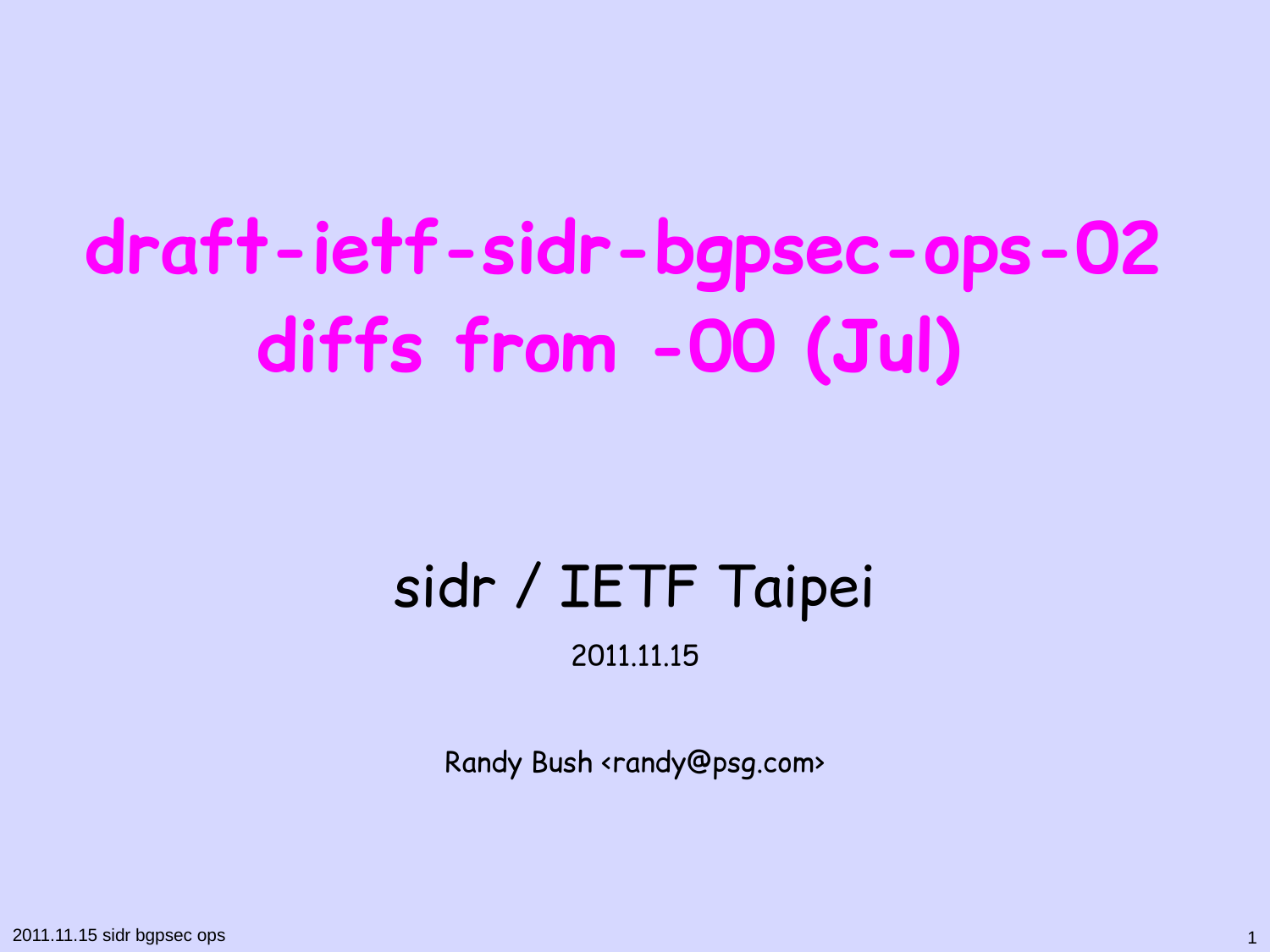

# draft-ietf-sidr-bgpsec-ops-02 diffs from -00 (Jul)
sidr / IETF Taipei
2011.11.15

Randy Bush <randy@psg.com>
1
2011.11.15 sidr bgpsec ops